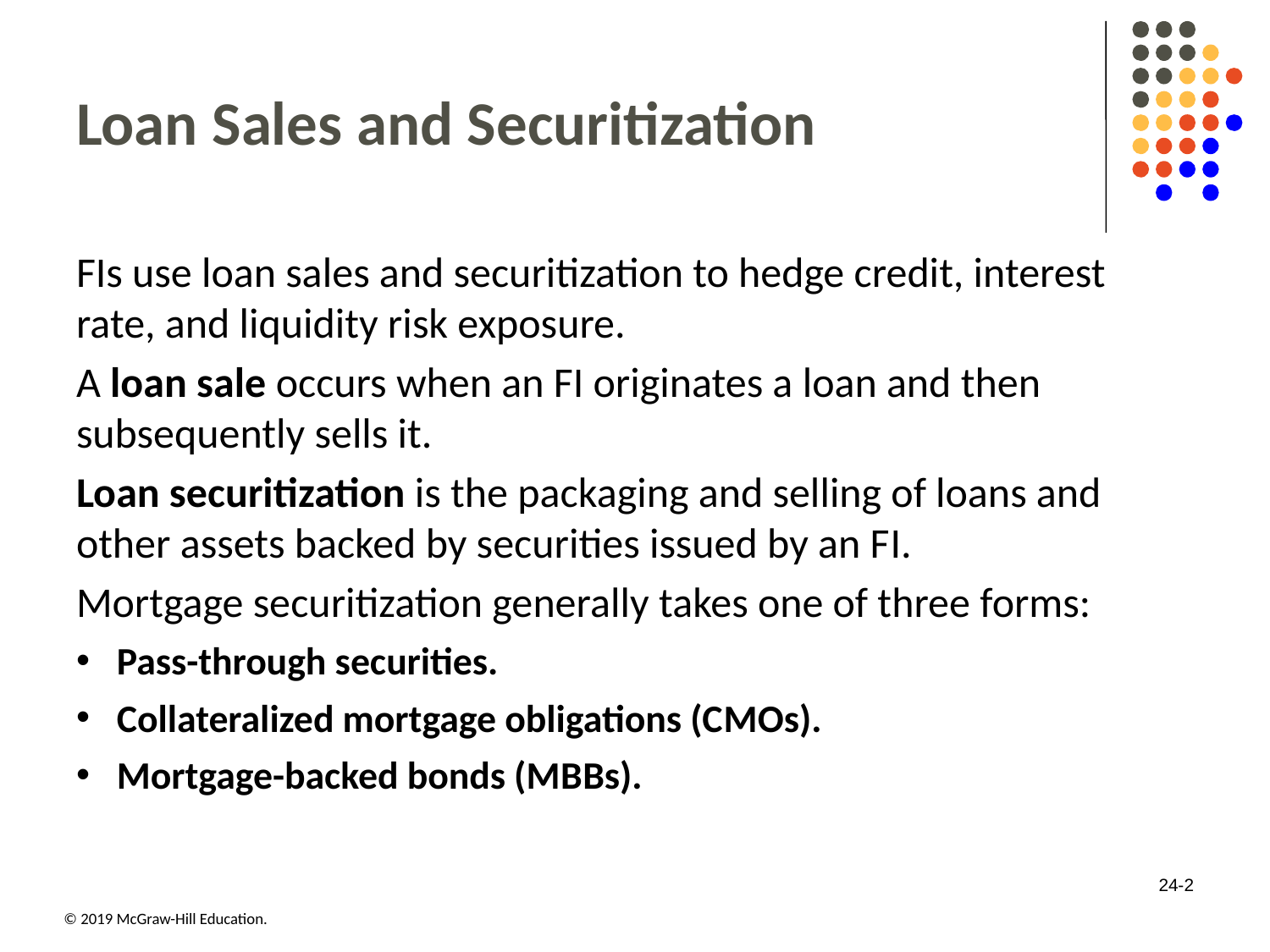

# Loan Sales and Securitization
FIs use loan sales and securitization to hedge credit, interest rate, and liquidity risk exposure.
A loan sale occurs when an FI originates a loan and then subsequently sells it.
Loan securitization is the packaging and selling of loans and other assets backed by securities issued by an F I.
Mortgage securitization generally takes one of three forms:
Pass-through securities.
Collateralized mortgage obligations (C M Os).
Mortgage-backed bonds (M B Bs).
24-2